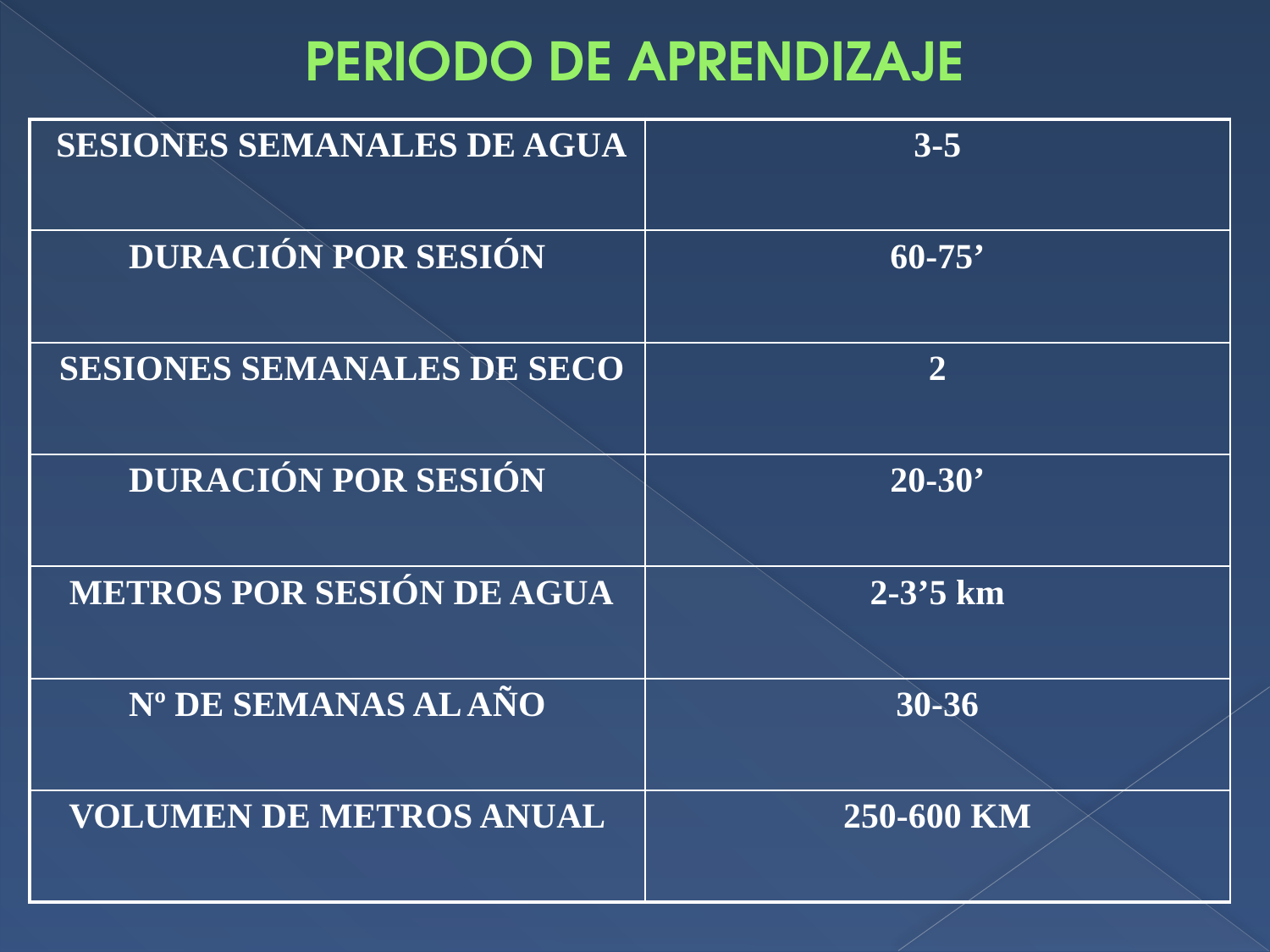

# PERIODO DE APRENDIZAJE
| SESIONES SEMANALES DE AGUA | 3-5 |
| --- | --- |
| DURACIÓN POR SESIÓN | 60-75’ |
| SESIONES SEMANALES DE SECO | 2 |
| DURACIÓN POR SESIÓN | 20-30’ |
| METROS POR SESIÓN DE AGUA | 2-3’5 km |
| Nº DE SEMANAS AL AÑO | 30-36 |
| VOLUMEN DE METROS ANUAL | 250-600 KM |